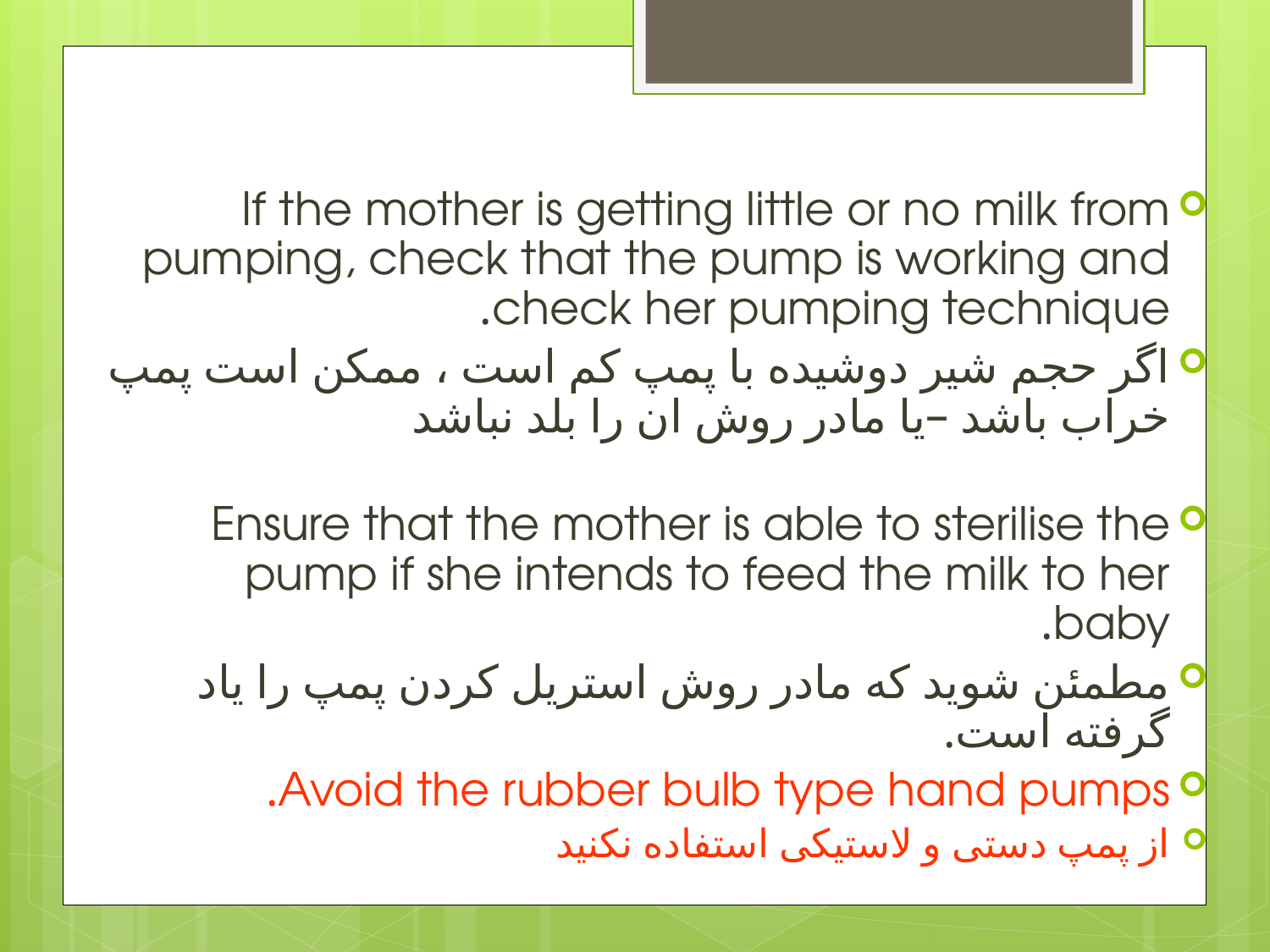

#
If the mother is getting little or no milk from pumping, check that the pump is working and check her pumping technique.
اگر حجم شیر دوشیده با پمپ کم است ، ممکن است پمپ خراب باشد –یا مادر روش ان را بلد نباشد
Ensure that the mother is able to sterilise the pump if she intends to feed the milk to her baby.
مطمئن شوید که مادر روش استریل کردن پمپ را یاد گرفته است.
Avoid the rubber bulb type hand pumps.
از پمپ دستی و لاستیکی استفاده نکنید